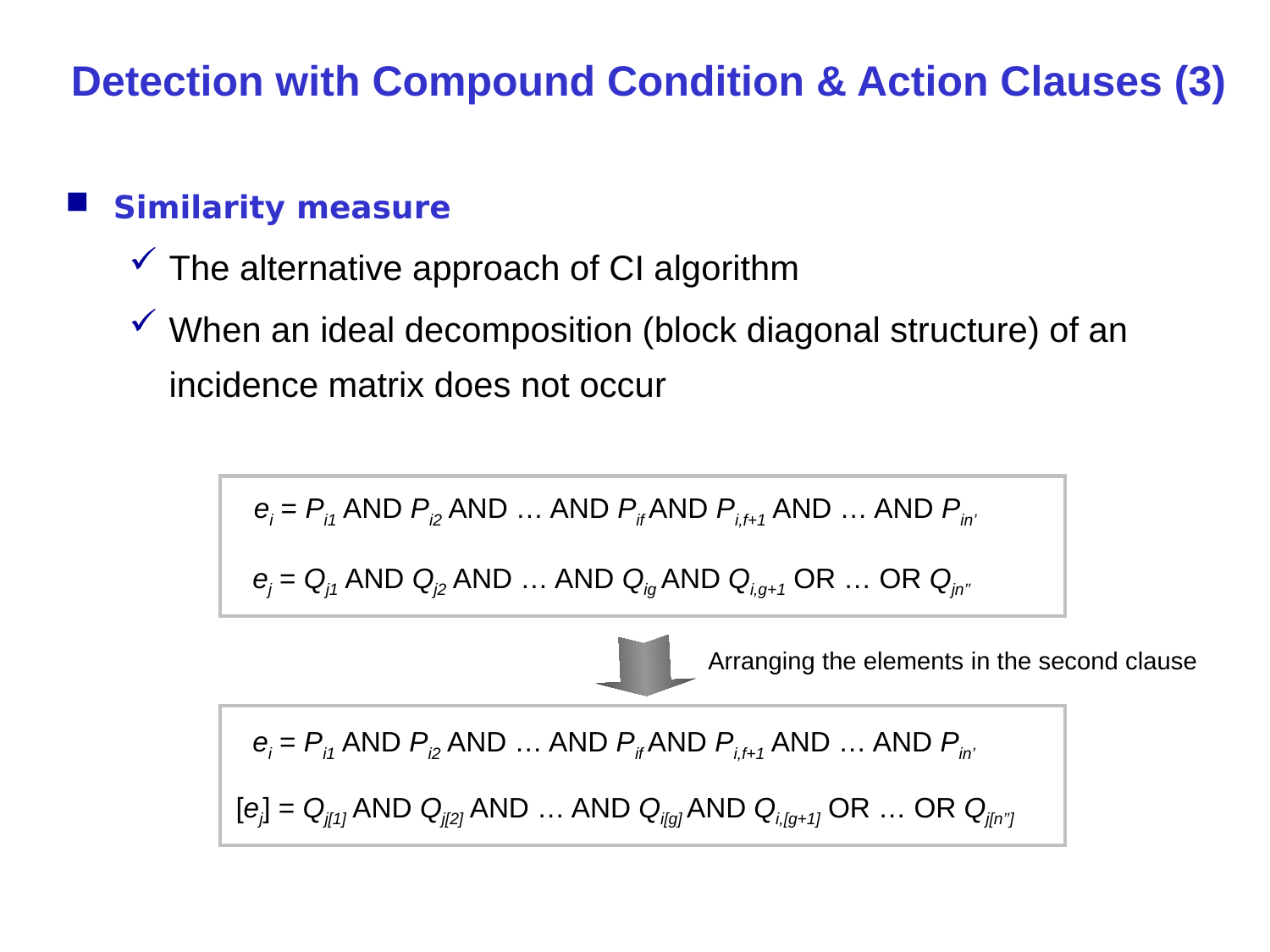

# Detection with Compound Condition & Action Clauses (3)
Similarity measure
The alternative approach of CI algorithm
When an ideal decomposition (block diagonal structure) of an incidence matrix does not occur

 ei = Pi1 AND Pi2 AND … AND Pif AND Pi,f+1 AND … AND Pin’
 ej = Qj1 AND Qj2 AND … AND Qig AND Qi,g+1 OR … OR Qjn’’

Arranging the elements in the second clause

 ei = Pi1 AND Pi2 AND … AND Pif AND Pi,f+1 AND … AND Pin’
 [ej] = Qj[1] AND Qj[2] AND … AND Qi[g] AND Qi,[g+1] OR … OR Qj[n’’]